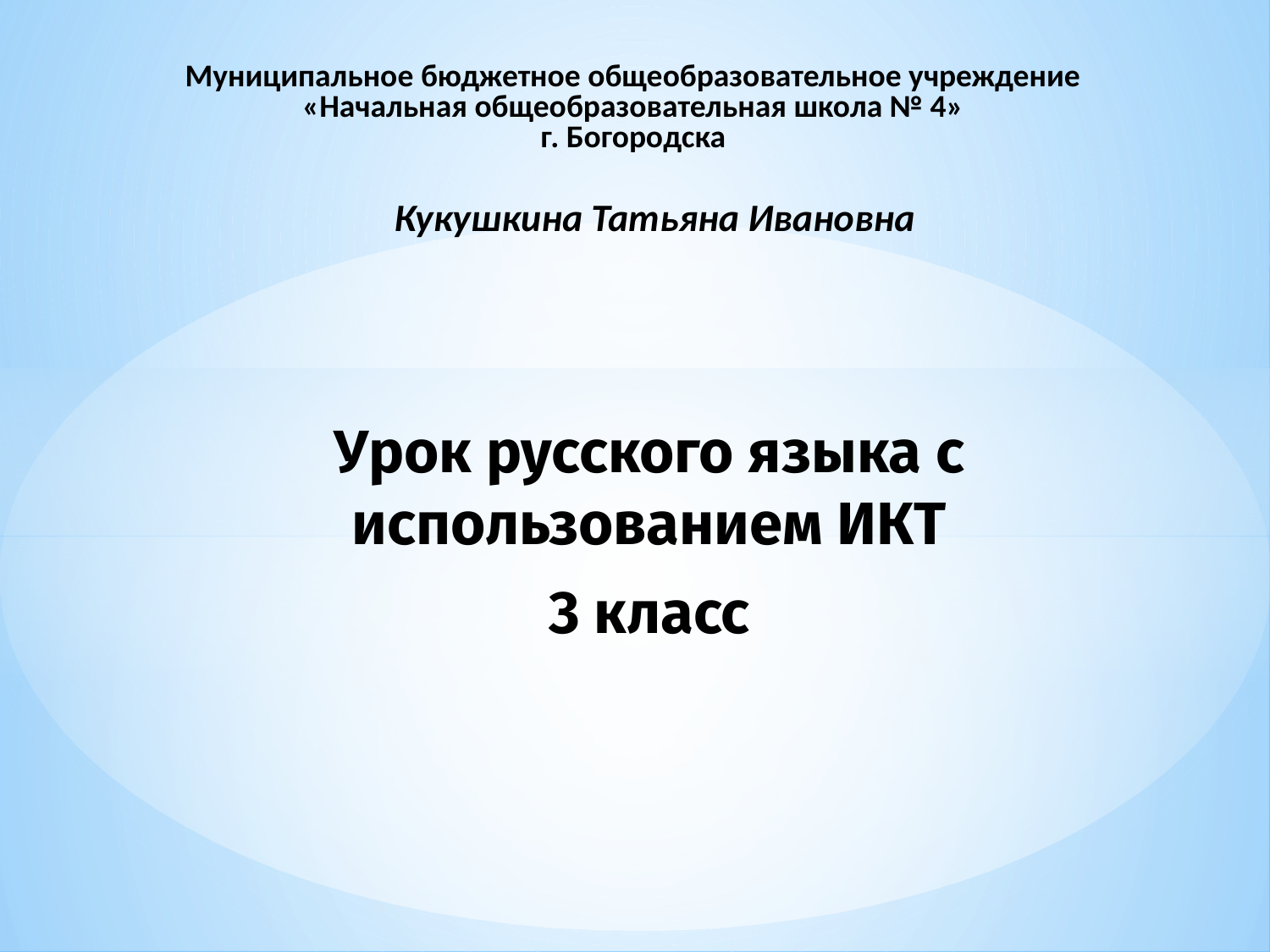

# Муниципальное бюджетное общеобразовательное учреждение «Начальная общеобразовательная школа № 4» г. Богородска
Кукушкина Татьяна Ивановна

Урок русского языка с использованием ИКТ
3 класс